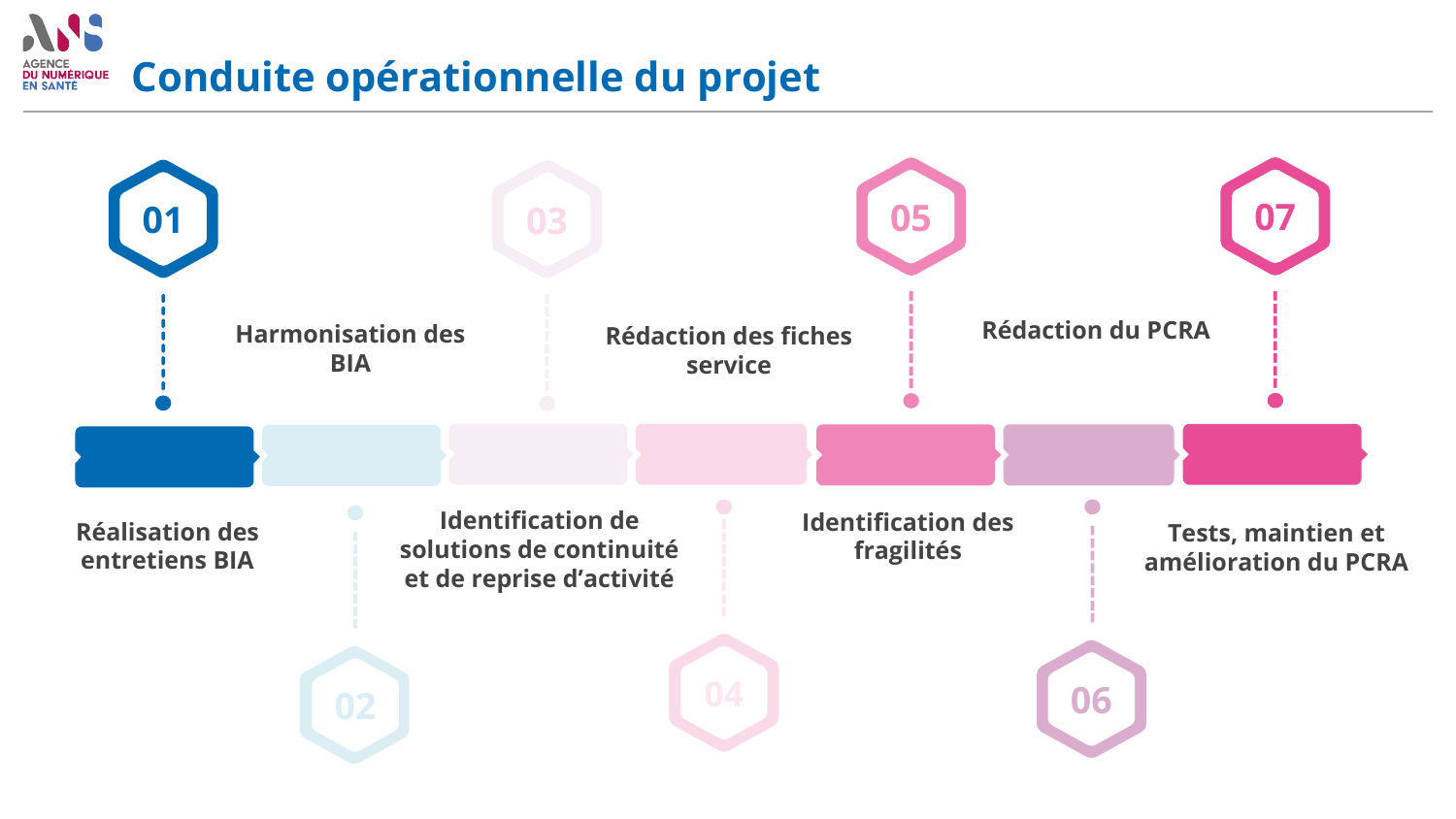

# Conduite opérationnelle du projet

07
05
01
03

Rédaction du PCRA
Harmonisation des BIA
Rédaction des fiches service

Identification des fragilités

Réalisation des entretiens BIA
Tests, maintien et amélioration du PCRA
Identification de solutions de continuité et de reprise d’activité

04
06
02